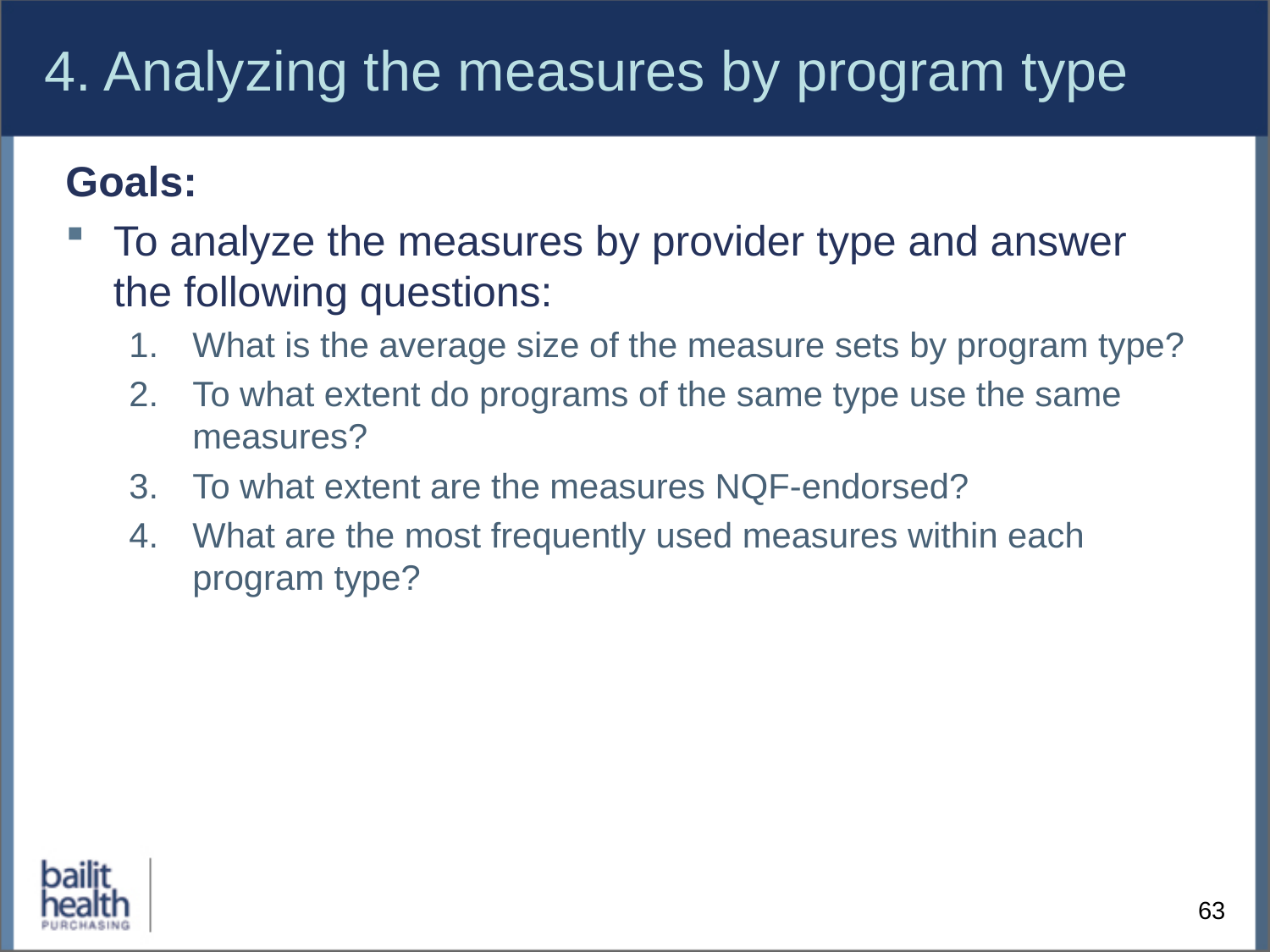

# 4. Analyzing the measures by program type
Goals:
To analyze the measures by provider type and answer the following questions:
What is the average size of the measure sets by program type?
To what extent do programs of the same type use the same measures?
To what extent are the measures NQF-endorsed?
What are the most frequently used measures within each program type?

63